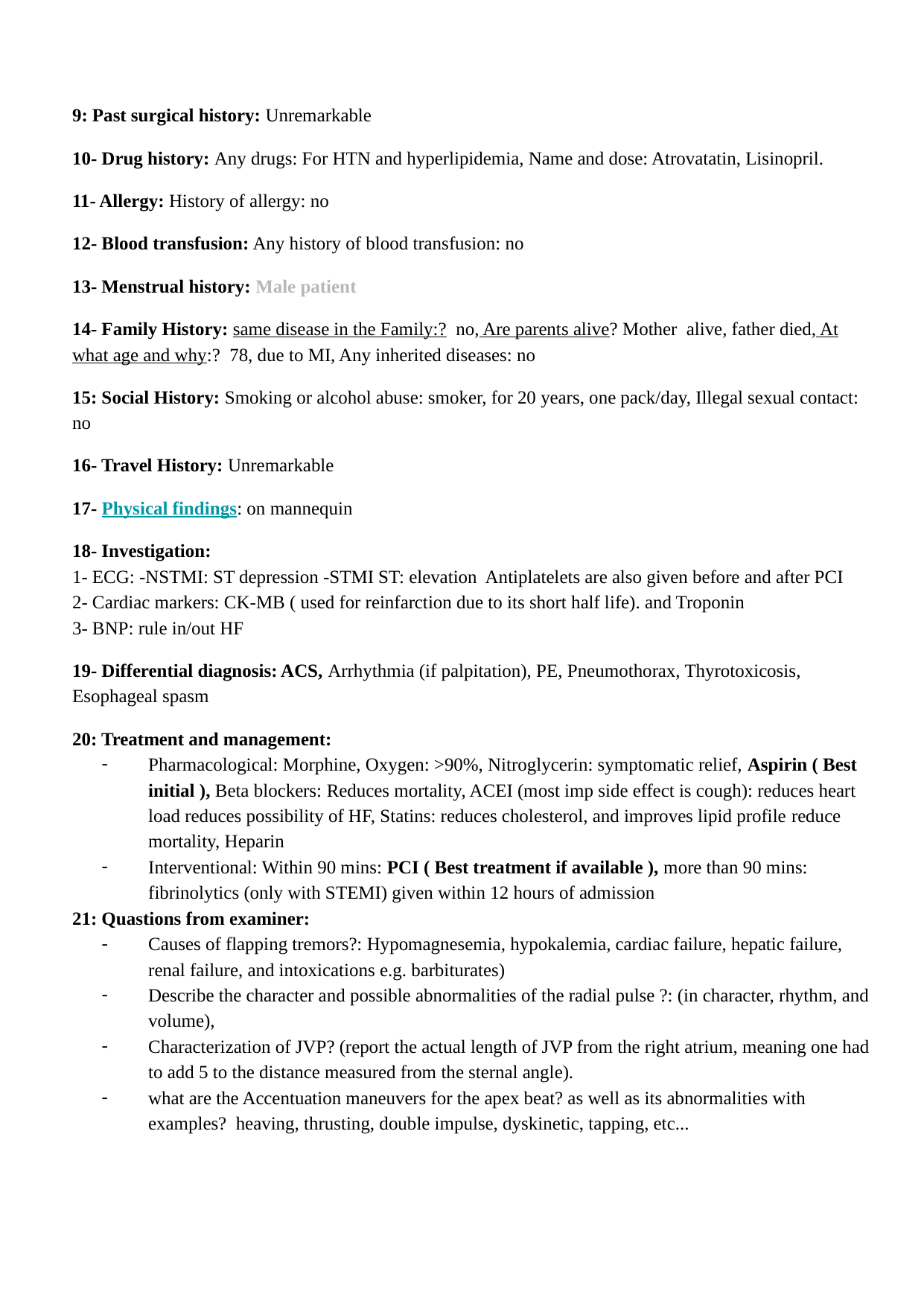

9: Past surgical history: Unremarkable

10- Drug history: Any drugs: For HTN and hyperlipidemia, Name and dose: Atrovatatin, Lisinopril.

11- Allergy: History of allergy: no

12- Blood transfusion: Any history of blood transfusion: no

13- Menstrual history: Male patient

14- Family History: same disease in the Family:?  no, Are parents alive? Mother  alive, father died, At what age and why:?  78, due to MI, Any inherited diseases: no

15: Social History: Smoking or alcohol abuse: smoker, for 20 years, one pack/day, Illegal sexual contact: no

16- Travel History: Unremarkable

17- Physical findings: on mannequin

18- Investigation:
1- ECG: -NSTMI: ST depression -STMI ST: elevation  Antiplatelets are also given before and after PCI
2- Cardiac markers: CK-MB ( used for reinfarction due to its short half life). and Troponin
3- BNP: rule in/out HF

19- Differential diagnosis: ACS, Arrhythmia (if palpitation), PE, Pneumothorax, Thyrotoxicosis, Esophageal spasm

20: Treatment and management:
Pharmacological: Morphine, Oxygen: >90%, Nitroglycerin: symptomatic relief, Aspirin ( Best initial ), Beta blockers: ​Reduces mortality​, ACEI (most imp side effect is cough): reduces heart load reduces possibility of HF, Statins: reduces cholesterol, and improves lipid profile ​reduce mortality, Heparin
Interventional: Within 90 mins: PCI ( Best treatment if available ), more than 90 mins: fibrinolytics (only with STEMI) given within 12 hours of admission
21: Quastions from examiner:
Causes of flapping tremors?: Hypomagnesemia, hypokalemia, cardiac failure, hepatic failure, renal failure, and intoxications e.g. barbiturates)
Describe the character and possible abnormalities of the radial pulse ?: (in character, rhythm, and volume),
Characterization of JVP? (report the actual length of JVP from the right atrium, meaning one had to add 5 to the distance measured from the sternal angle).
what are the Accentuation maneuvers for the apex beat? as well as its abnormalities with examples?  heaving, thrusting, double impulse, dyskinetic, tapping, etc...